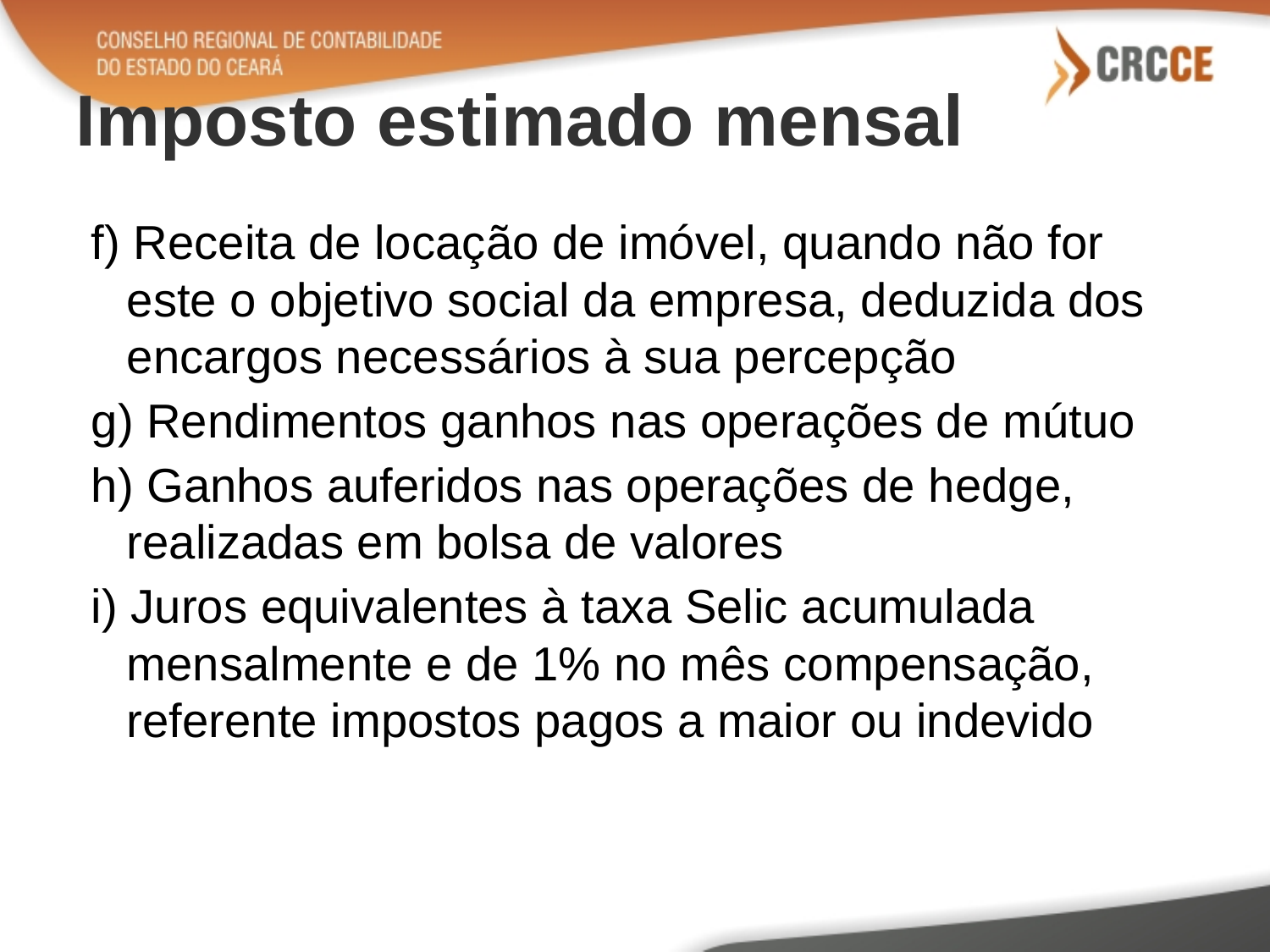

# Imposto estimado mensal
f) Receita de locação de imóvel, quando não for este o objetivo social da empresa, deduzida dos encargos necessários à sua percepção
g) Rendimentos ganhos nas operações de mútuo
h) Ganhos auferidos nas operações de hedge, realizadas em bolsa de valores
i) Juros equivalentes à taxa Selic acumulada mensalmente e de 1% no mês compensação, referente impostos pagos a maior ou indevido